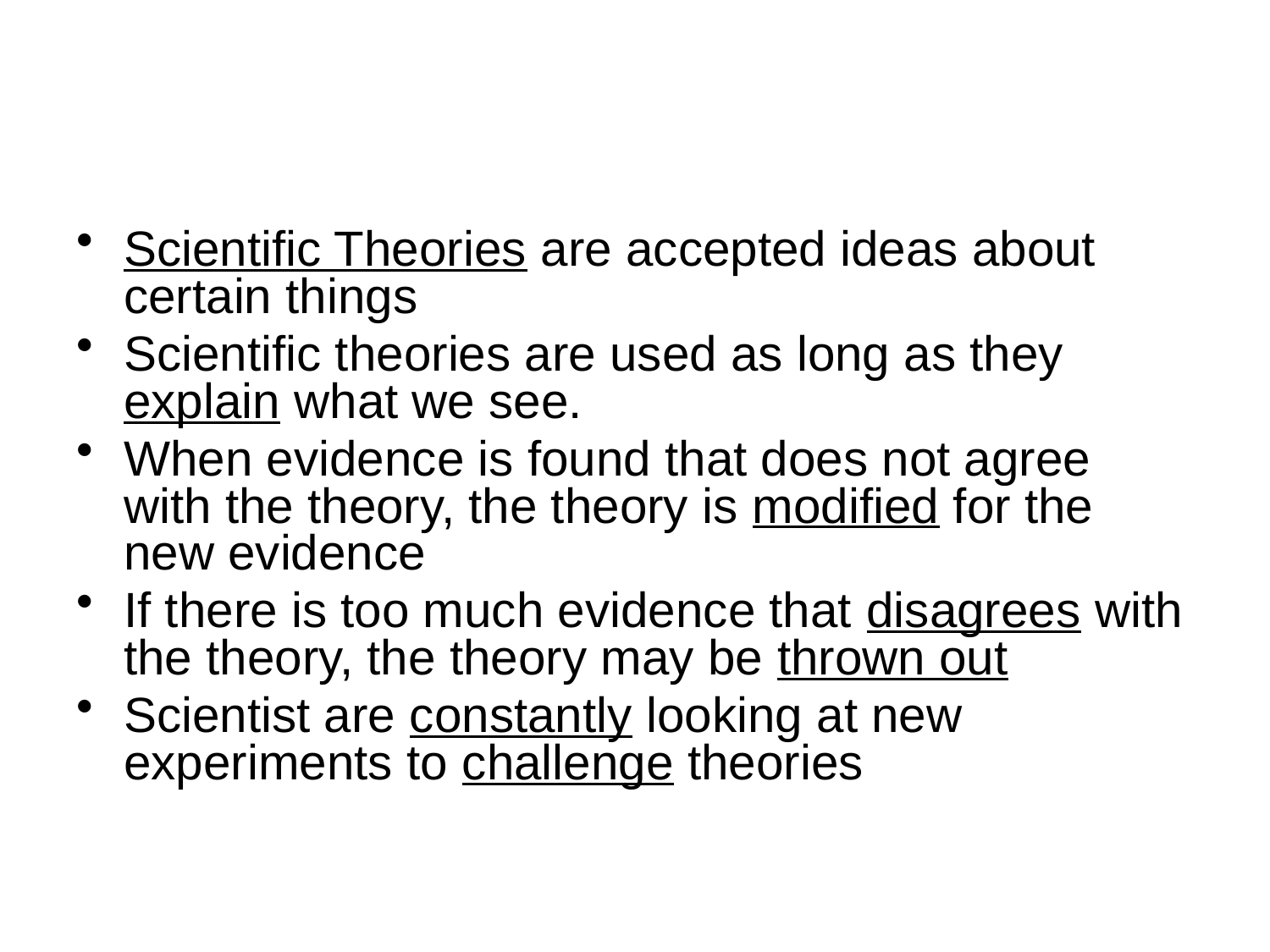

#
Scientific Theories are accepted ideas about certain things
Scientific theories are used as long as they explain what we see.
When evidence is found that does not agree with the theory, the theory is modified for the new evidence
If there is too much evidence that disagrees with the theory, the theory may be thrown out
Scientist are constantly looking at new experiments to challenge theories